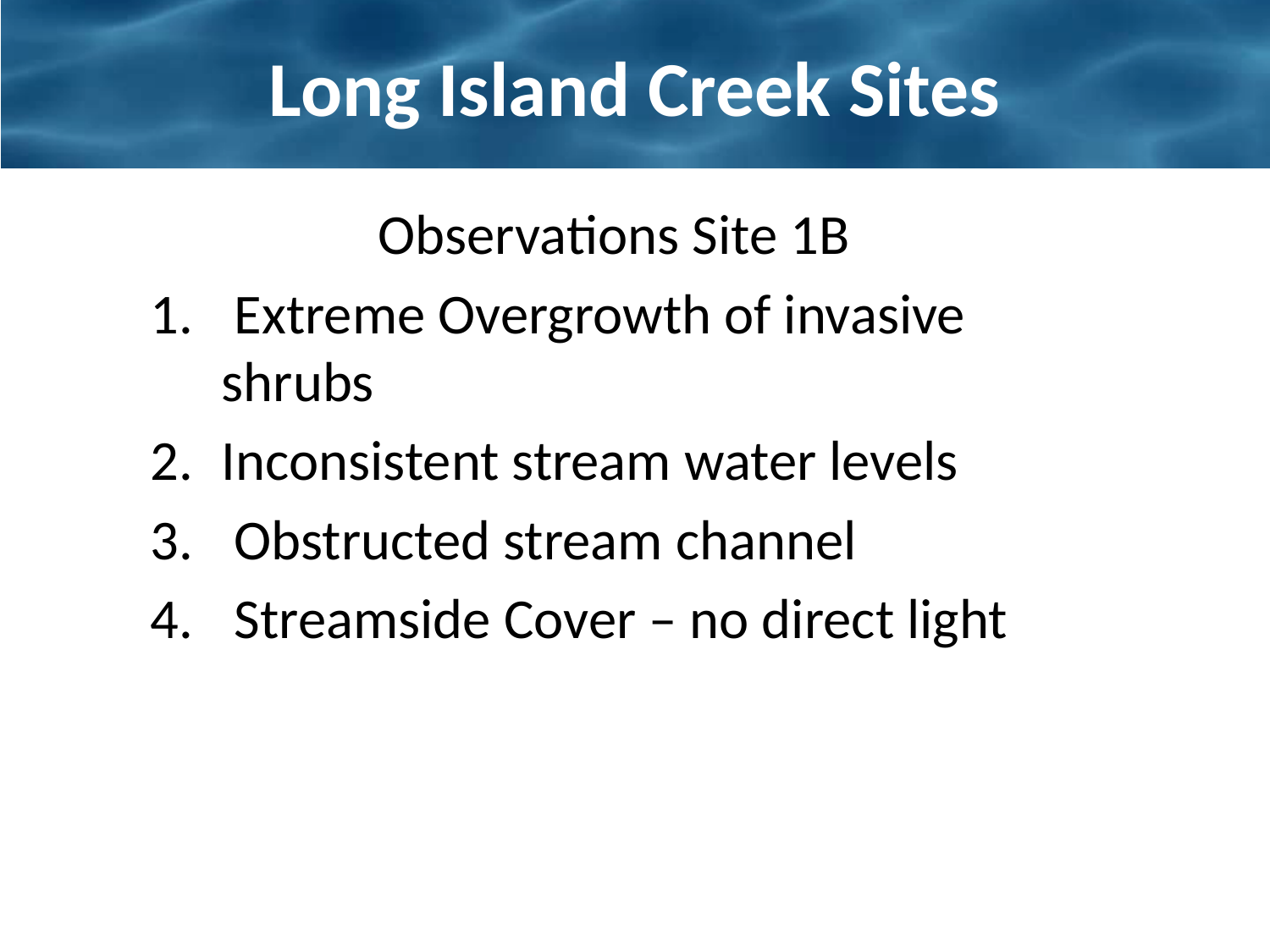

# Long Island Creek Sites
Observations Site 1B
 Extreme Overgrowth of invasive shrubs
Inconsistent stream water levels
 Obstructed stream channel
 Streamside Cover – no direct light